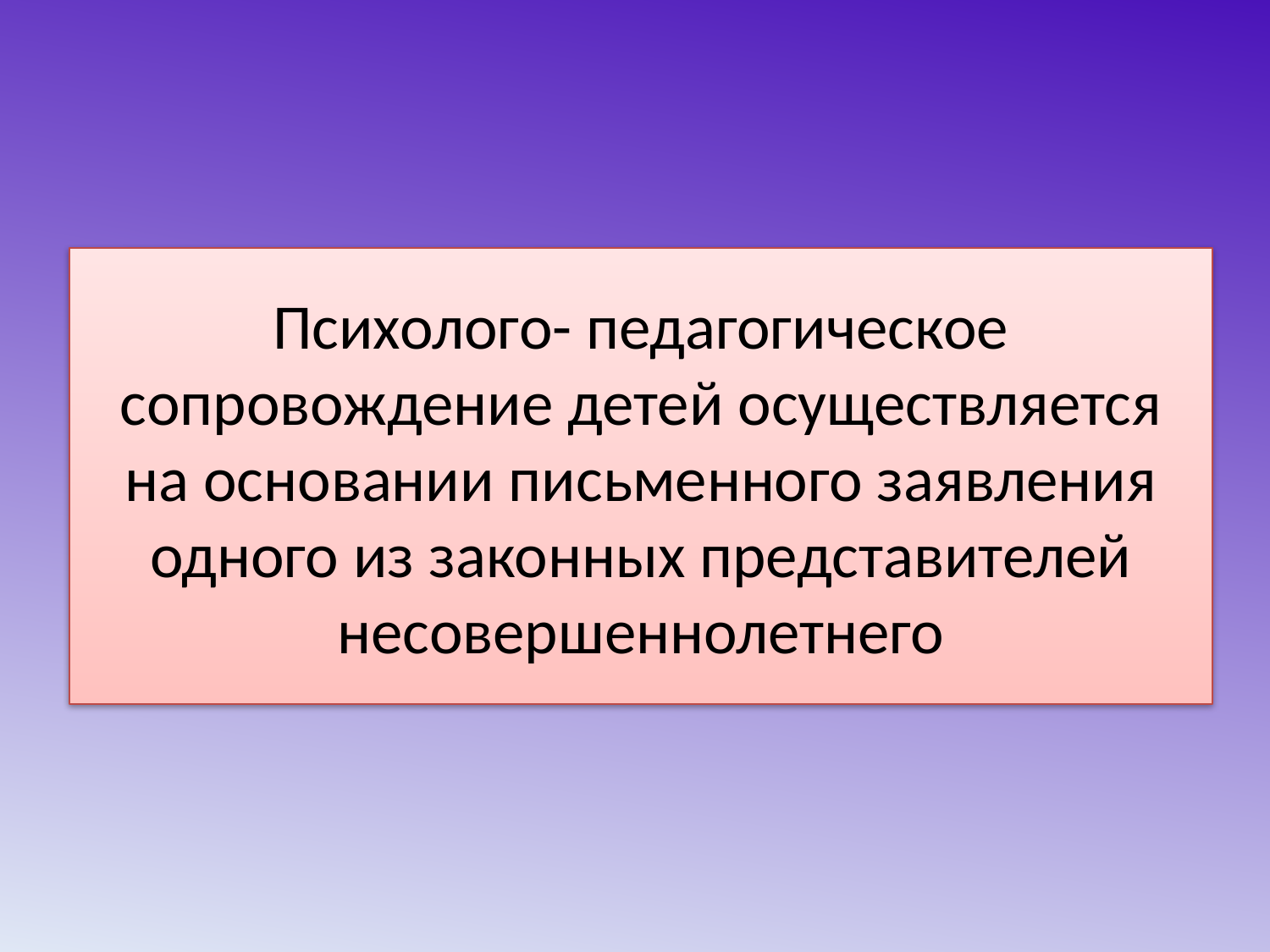

# Психолого- педагогическое сопровождение детей осуществляется на основании письменного заявления одного из законных представителей несовершеннолетнего